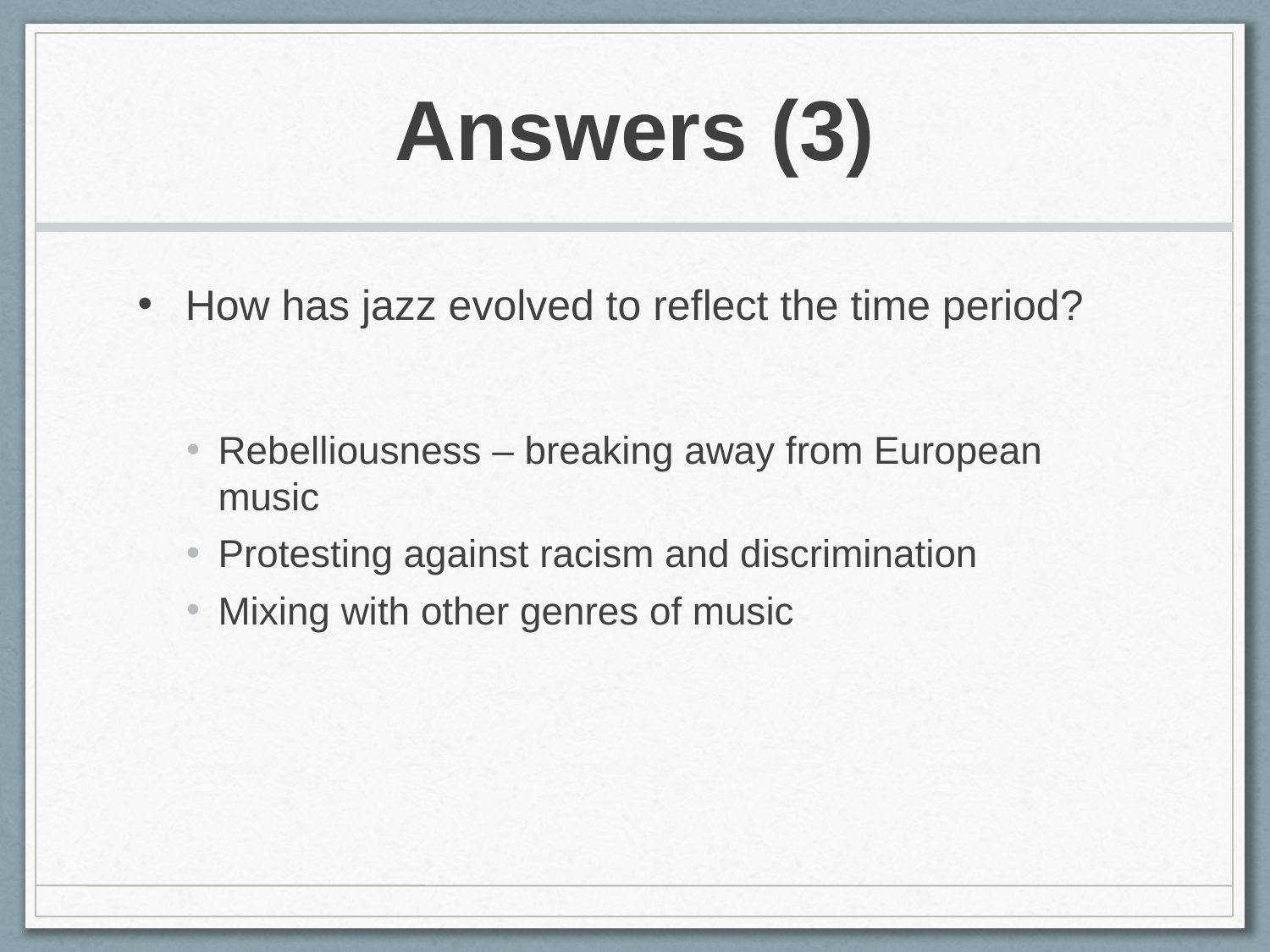

# Answers (3)
How has jazz evolved to reflect the time period?

Rebelliousness – breaking away from European music
Protesting against racism and discrimination
Mixing with other genres of music